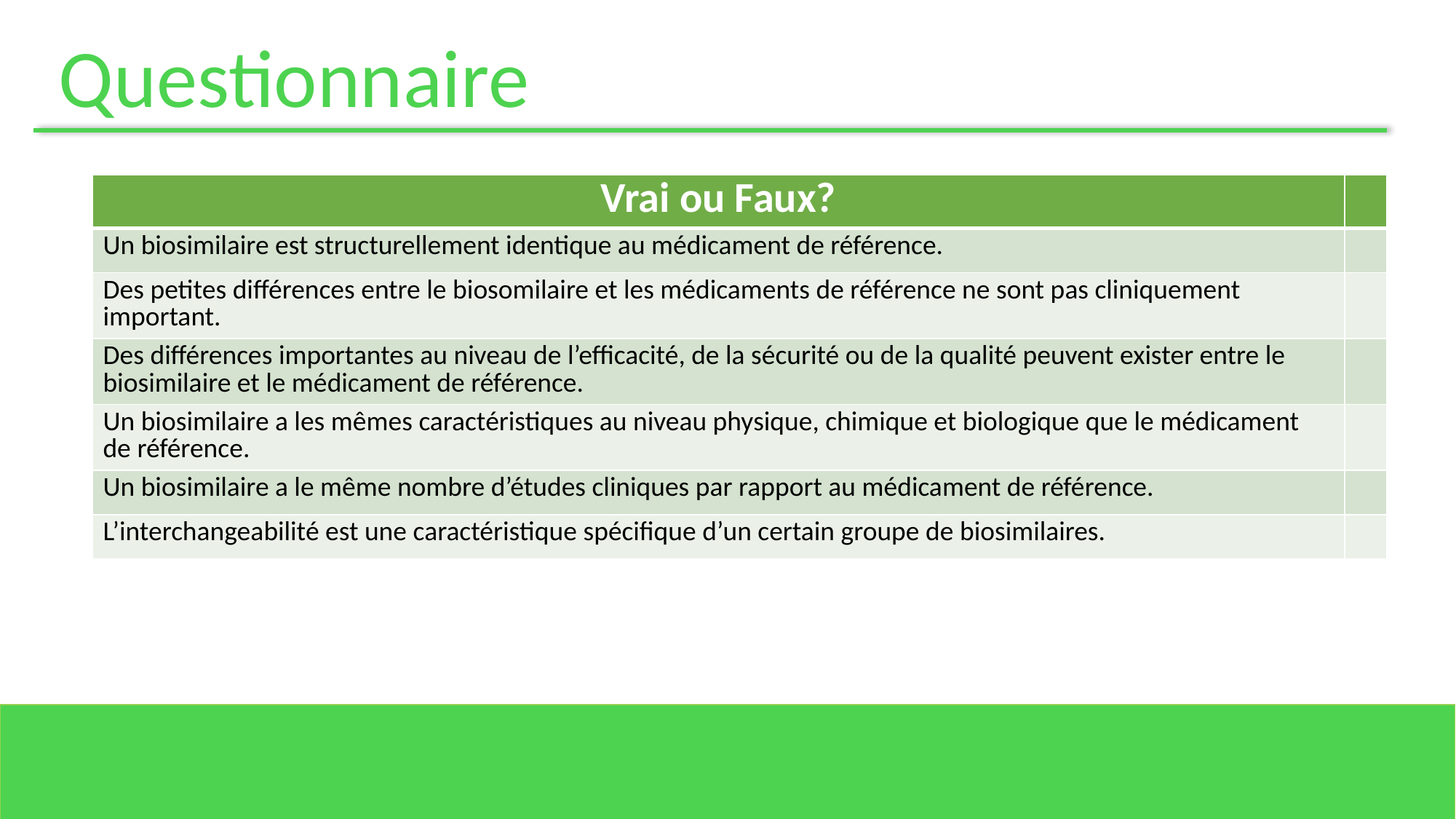

Questionnaire
| Vrai ou Faux? |  |
| --- | --- |
| Un biosimilaire est structurellement identique au médicament de référence. |  |
| Des petites différences entre le biosomilaire et les médicaments de référence ne sont pas cliniquement important. |  |
| Des différences importantes au niveau de l’efficacité, de la sécurité ou de la qualité peuvent exister entre le biosimilaire et le médicament de référence. |  |
| Un biosimilaire a les mêmes caractéristiques au niveau physique, chimique et biologique que le médicament de référence. |  |
| Un biosimilaire a le même nombre d’études cliniques par rapport au médicament de référence. |  |
| L’interchangeabilité est une caractéristique spécifique d’un certain groupe de biosimilaires. |  |